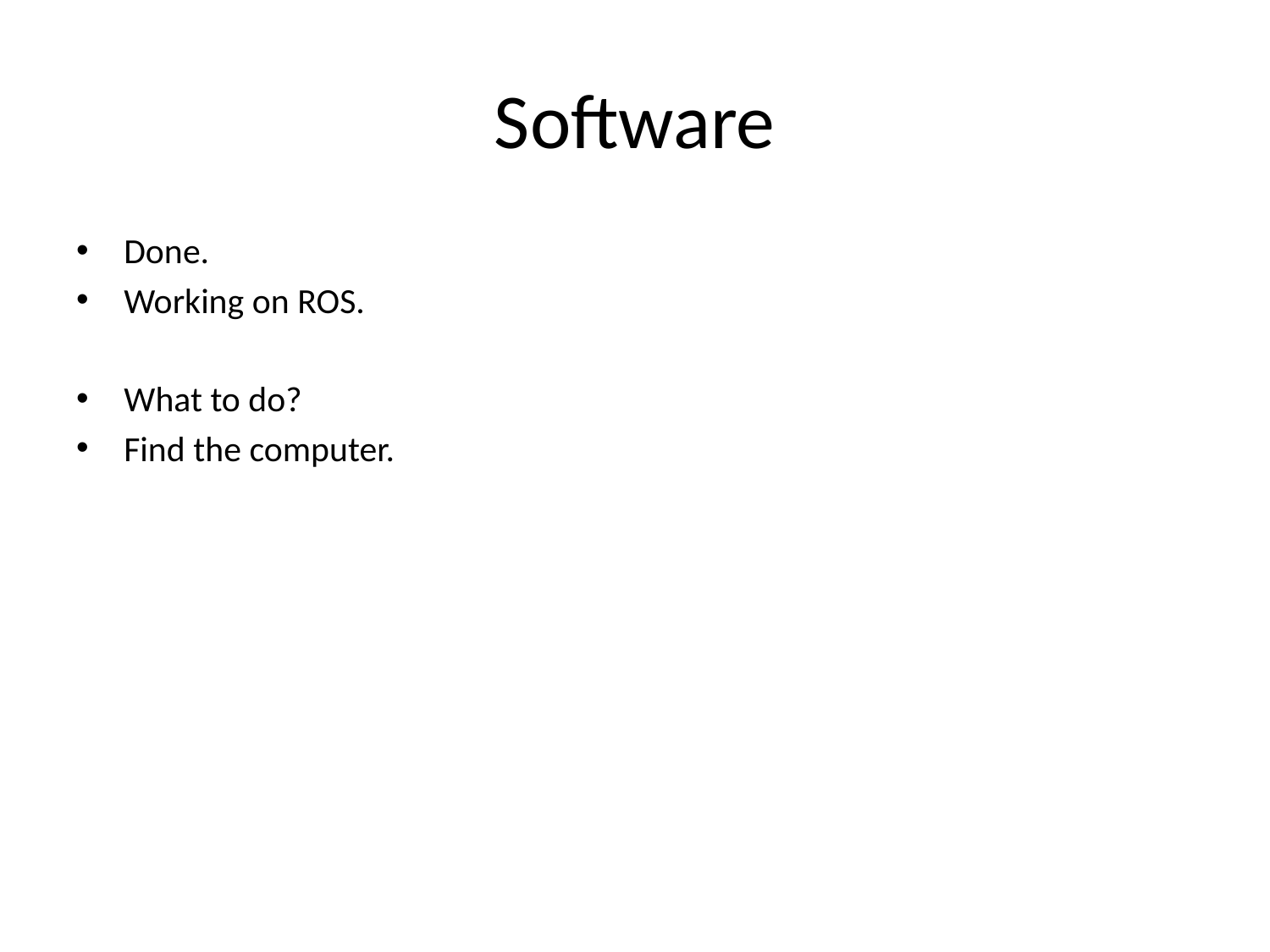

# Software
Done.
Working on ROS.

What to do?
Find the computer.